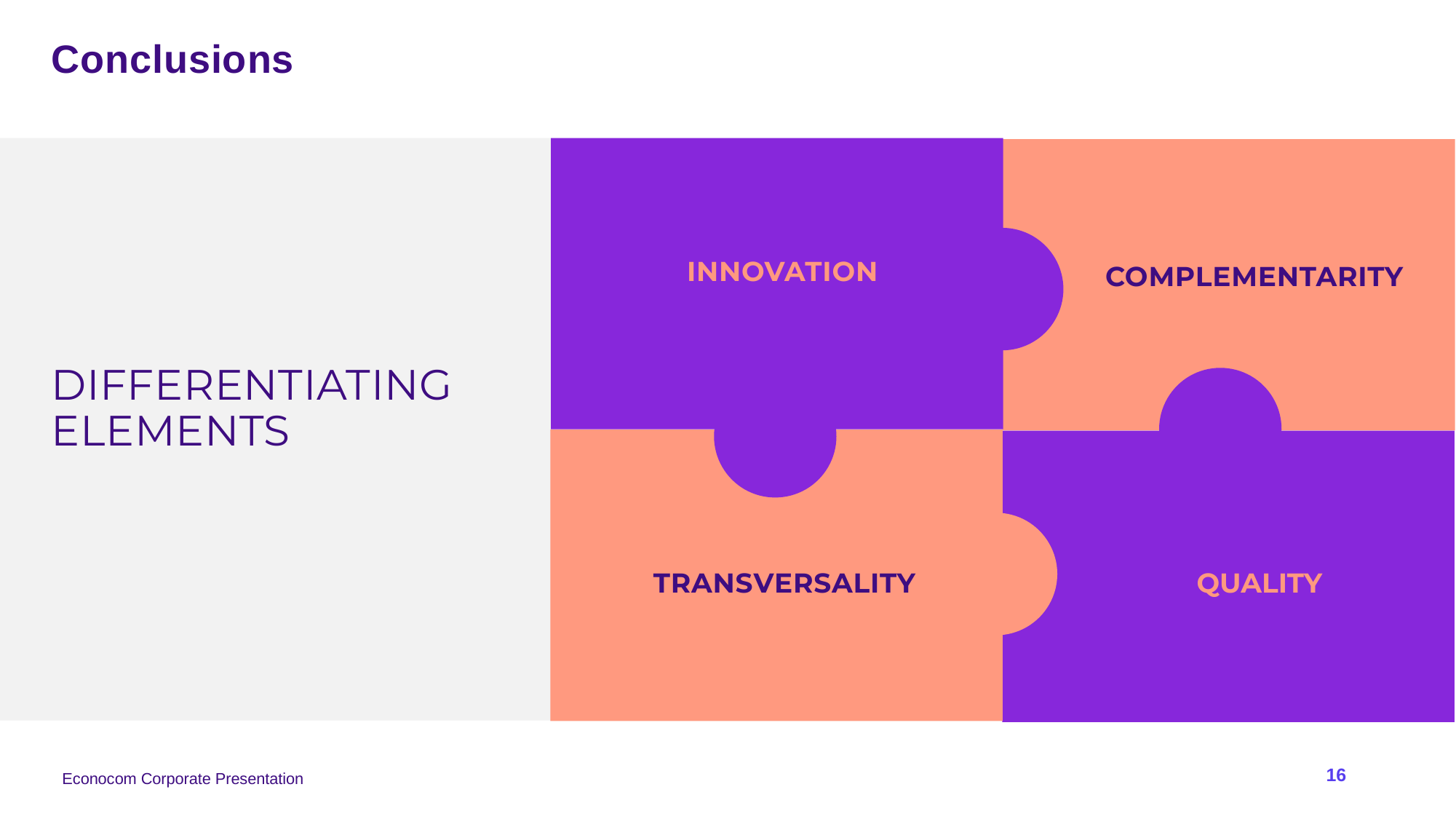

Conclusions

INNOVATION
COMPLEMENTARITY
# DIFFERENTIATING ELEMENTS

QUALITY
TRANSVERSALITY
Econocom Corporate Presentation
16